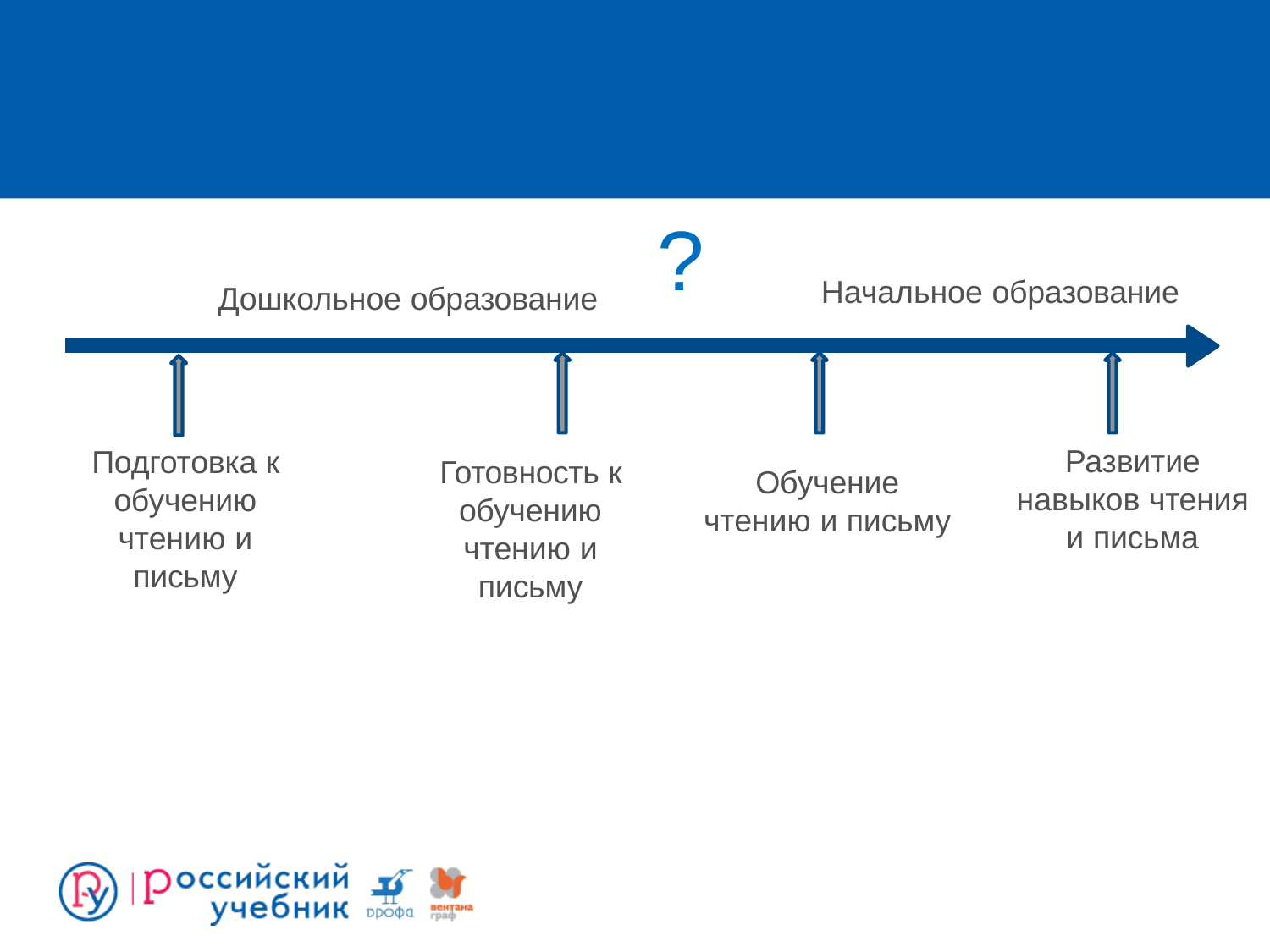

# ?
Начальное образование
Дошкольное образование

Развитие навыков чтения и письма
Подготовка к обучению
чтению и письму
Готовность к обучению
чтению и письму
Обучение
чтению и письму